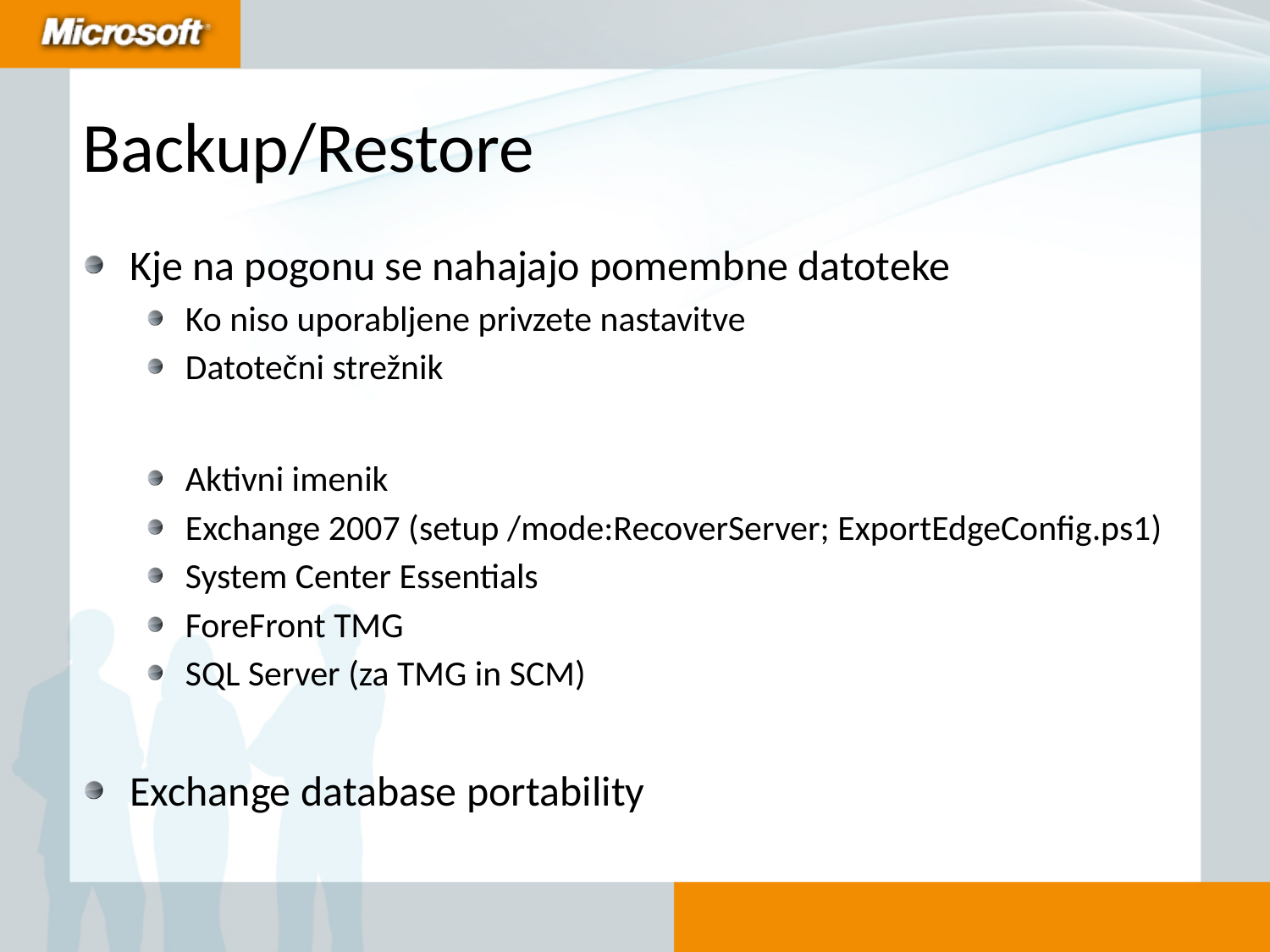

# Backup/Restore
Kje na pogonu se nahajajo pomembne datoteke
Ko niso uporabljene privzete nastavitve
Datotečni strežnik

Aktivni imenik
Exchange 2007 (setup /mode:RecoverServer; ExportEdgeConfig.ps1)
System Center Essentials
ForeFront TMG
SQL Server (za TMG in SCM)

Exchange database portability